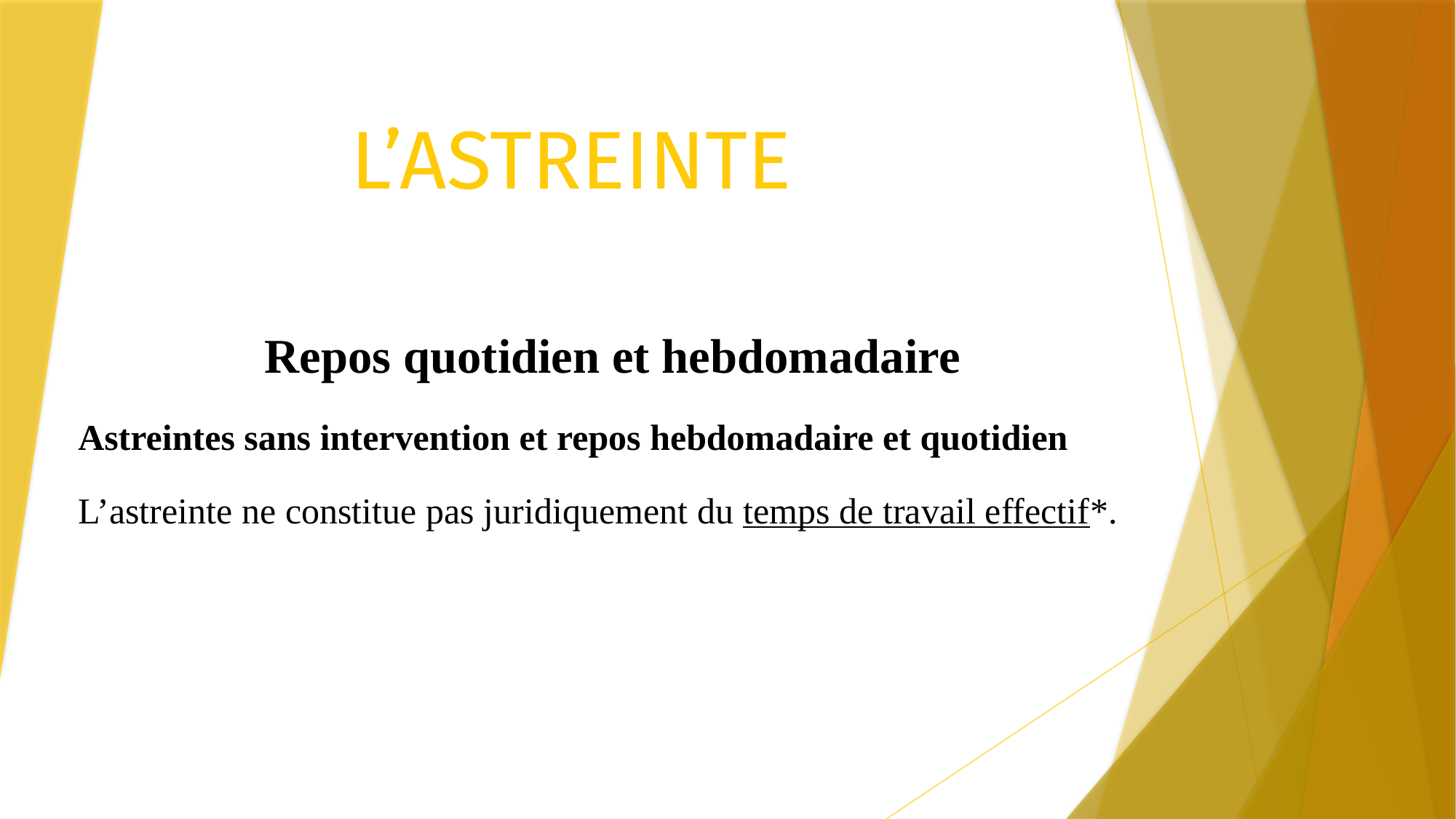

# L’ASTREINTE

Repos quotidien et hebdomadaire
Astreintes sans intervention et repos hebdomadaire et quotidien
L’astreinte ne constitue pas juridiquement du temps de travail effectif*.